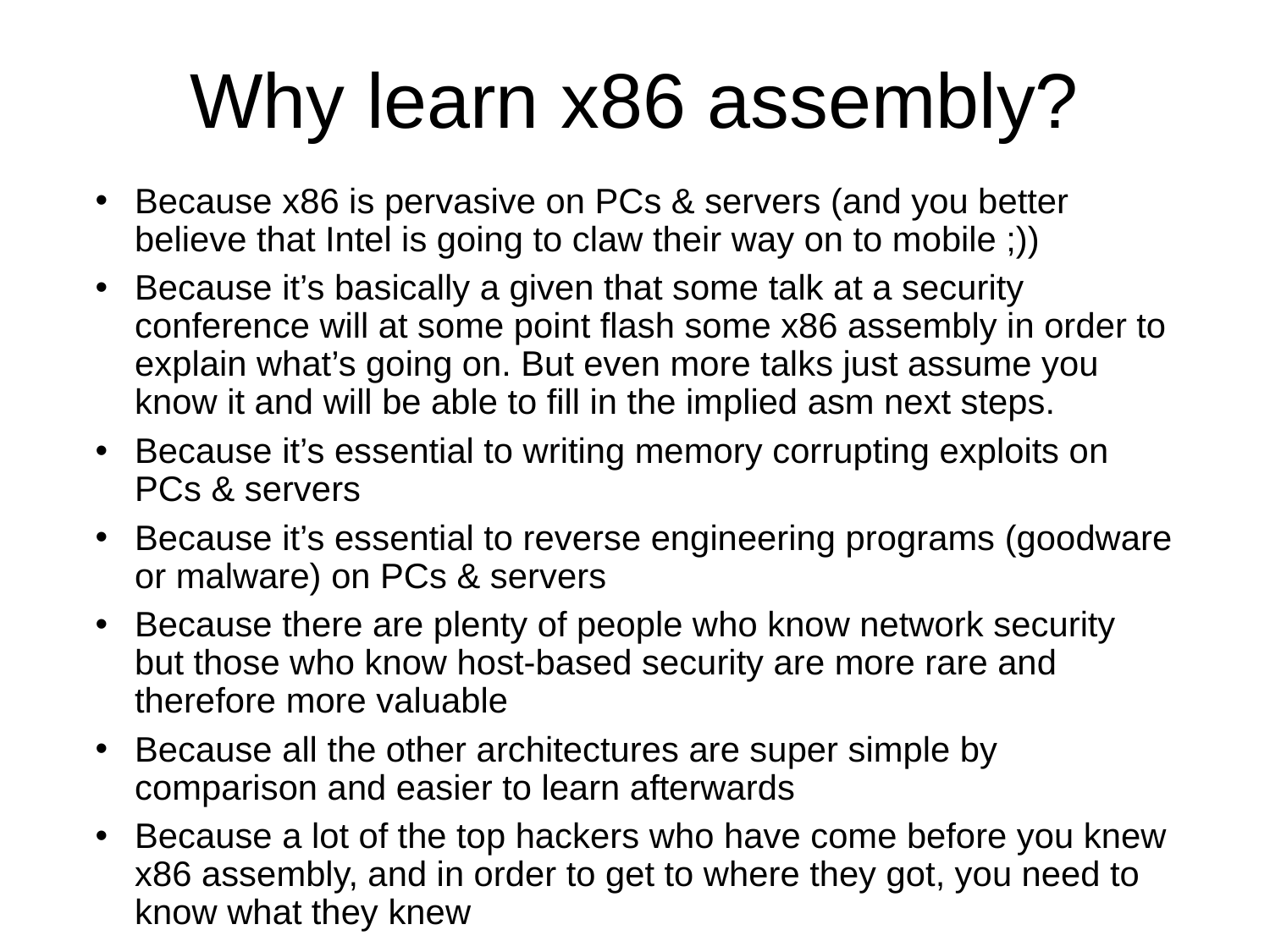

Why learn x86 assembly?
Because x86 is pervasive on PCs & servers (and you better believe that Intel is going to claw their way on to mobile ;))
Because it’s basically a given that some talk at a security conference will at some point flash some x86 assembly in order to explain what’s going on. But even more talks just assume you know it and will be able to fill in the implied asm next steps.
Because it’s essential to writing memory corrupting exploits on PCs & servers
Because it’s essential to reverse engineering programs (goodware or malware) on PCs & servers
Because there are plenty of people who know network security but those who know host-based security are more rare and therefore more valuable
Because all the other architectures are super simple by comparison and easier to learn afterwards
Because a lot of the top hackers who have come before you knew x86 assembly, and in order to get to where they got, you need to know what they knew